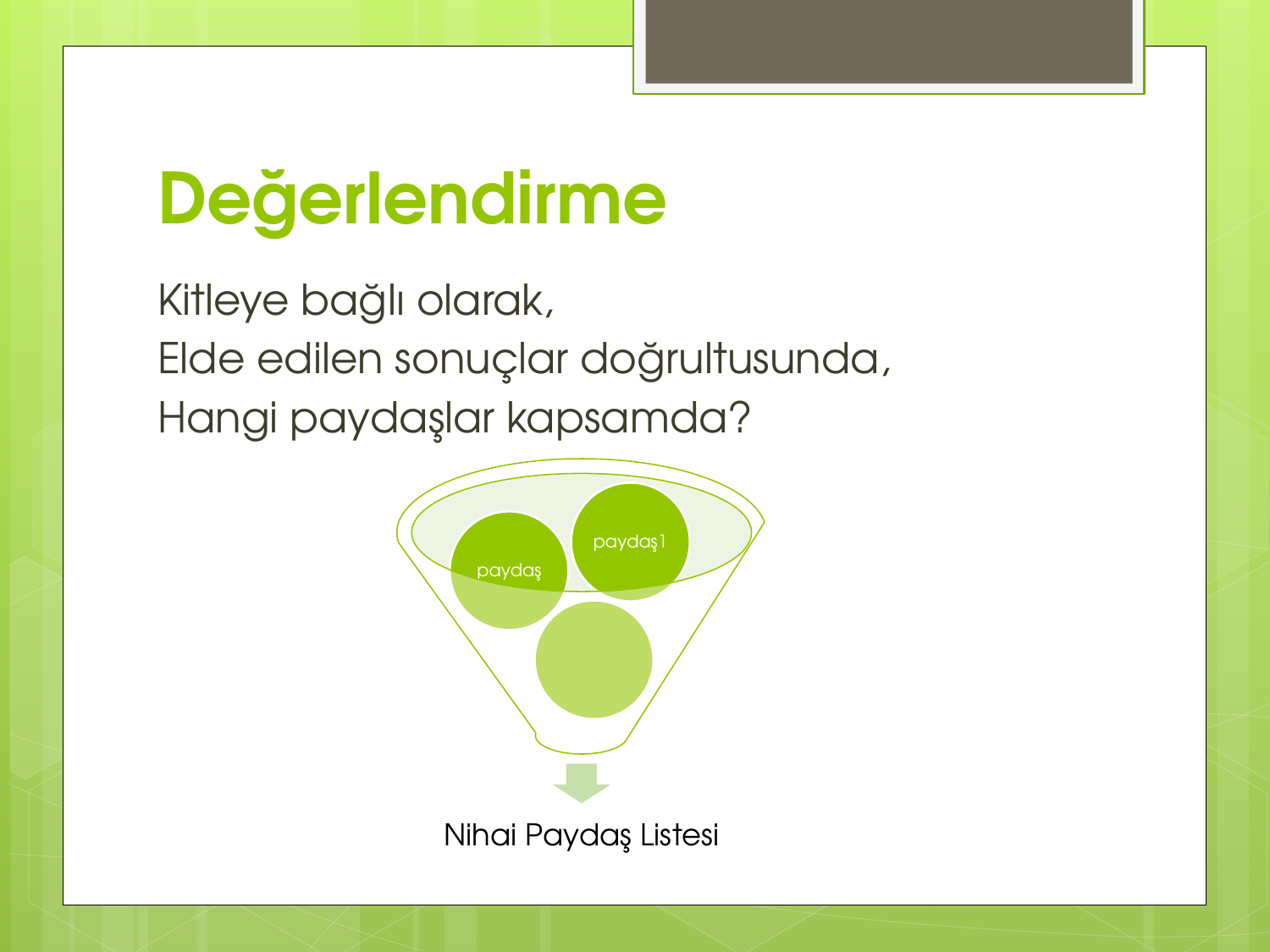

# Değerlendirme
Kitleye bağlı olarak,
Elde edilen sonuçlar doğrultusunda,
Hangi paydaşlar kapsamda?
Nihai Paydaş Listesi

paydaş
paydaş1